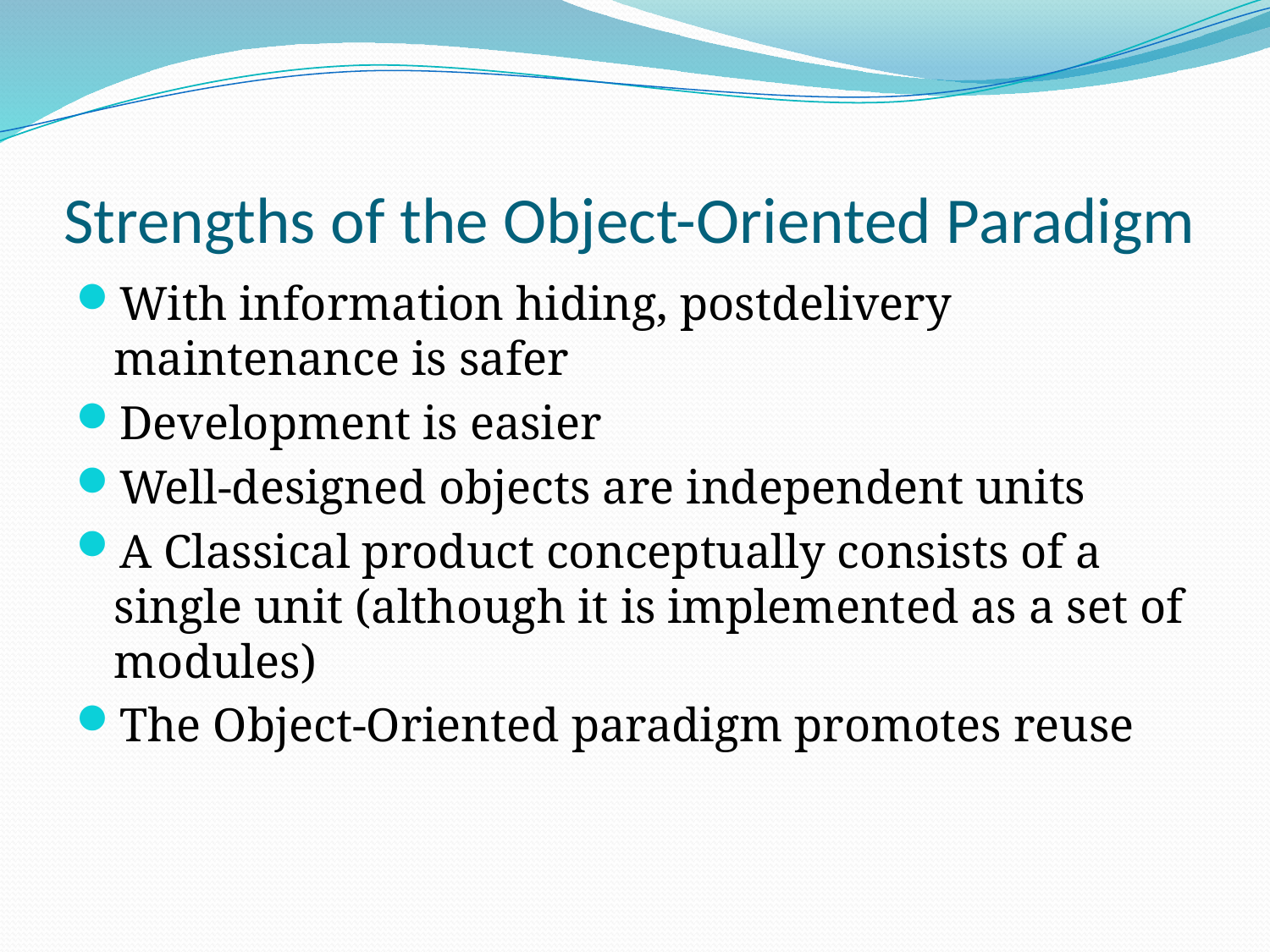

# Strengths of the Object-Oriented Paradigm
With information hiding, postdelivery maintenance is safer
Development is easier
Well-designed objects are independent units
A Classical product conceptually consists of a single unit (although it is implemented as a set of modules)
The Object-Oriented paradigm promotes reuse